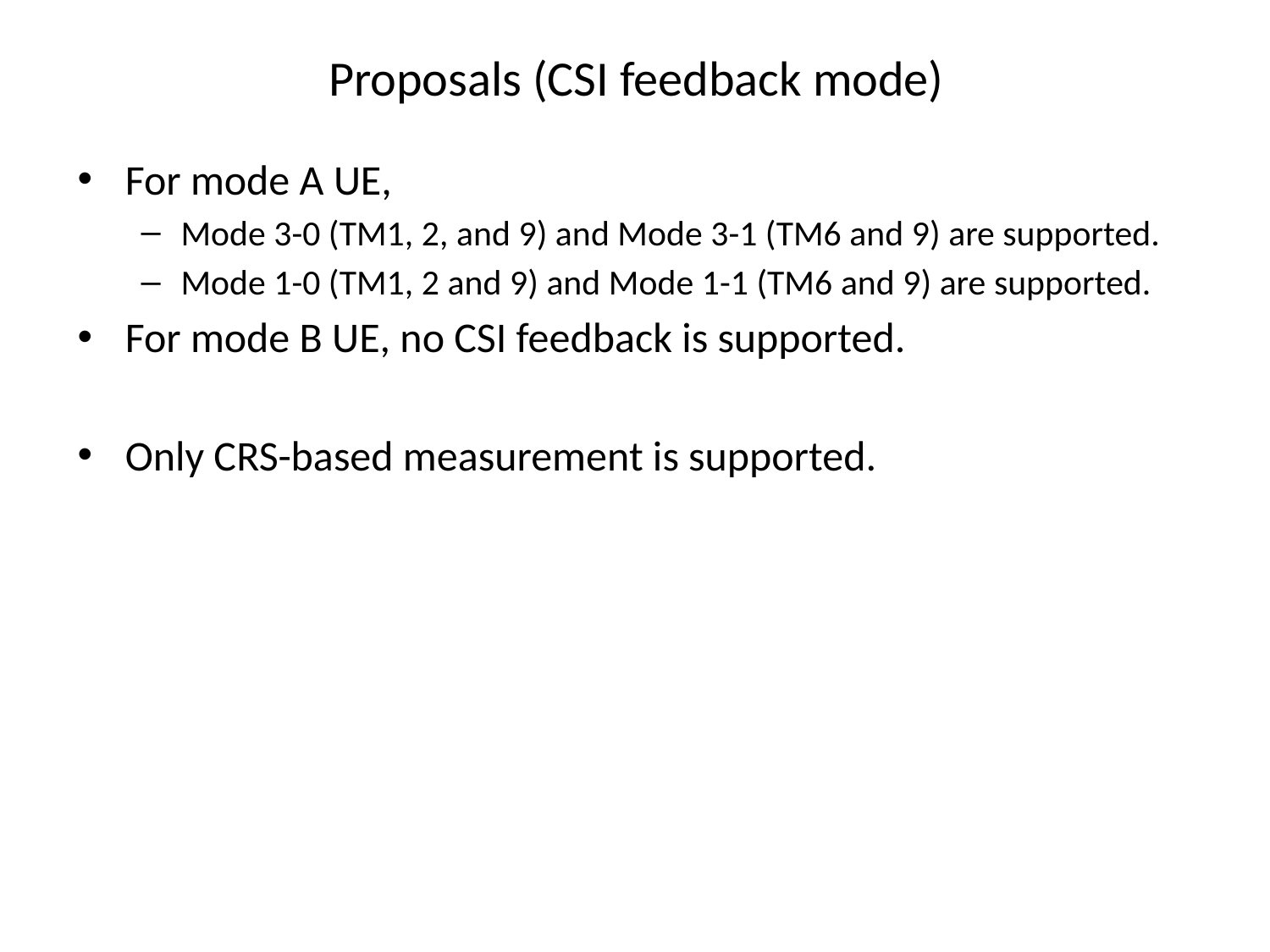

# Proposals (CSI feedback mode)
For mode A UE,
Mode 3-0 (TM1, 2, and 9) and Mode 3-1 (TM6 and 9) are supported.
Mode 1-0 (TM1, 2 and 9) and Mode 1-1 (TM6 and 9) are supported.
For mode B UE, no CSI feedback is supported.

Only CRS-based measurement is supported.